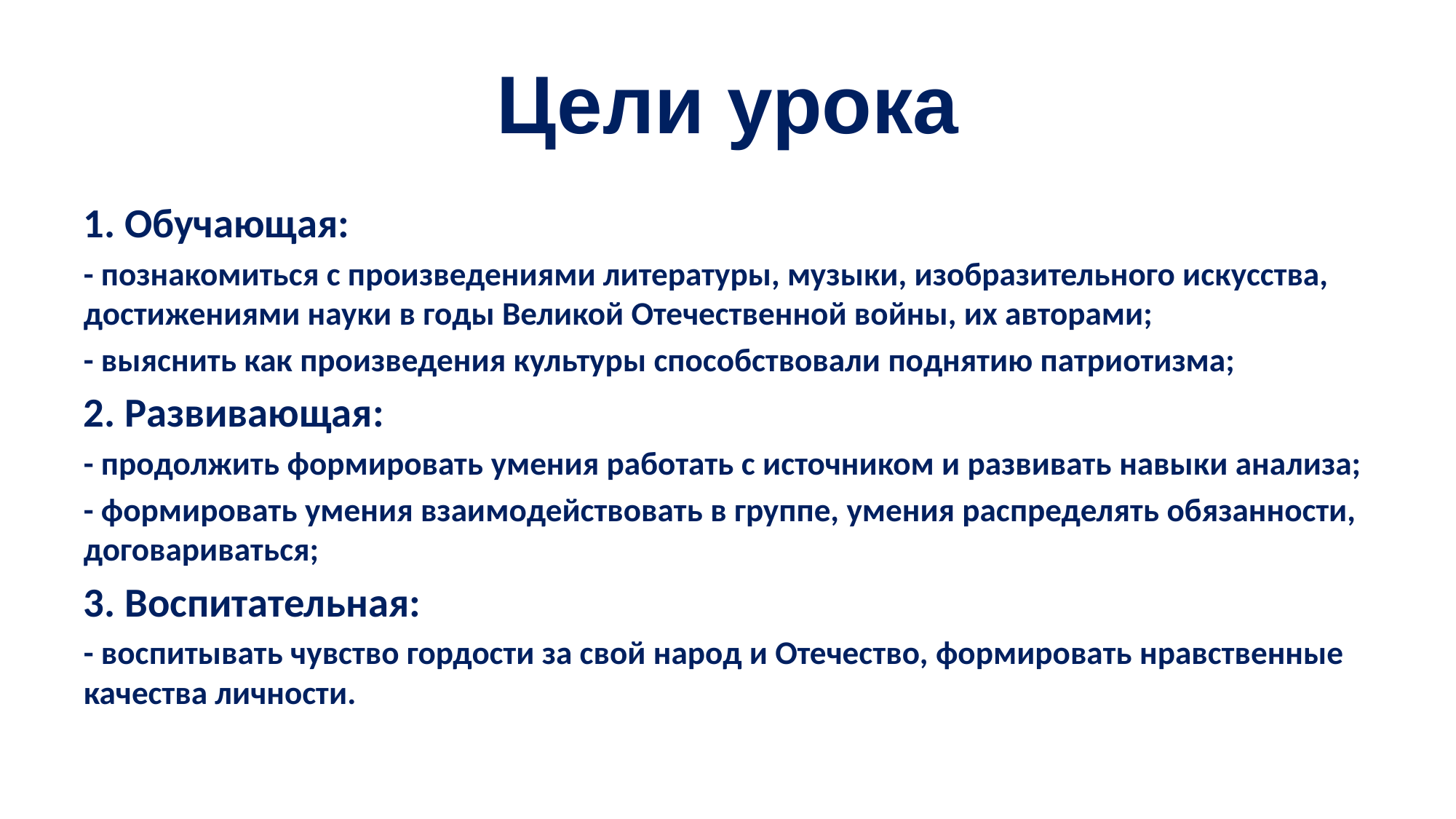

# Цели урока
1. Обучающая:
- познакомиться с произведениями литературы, музыки, изобразительного искусства, достижениями науки в годы Великой Отечественной войны, их авторами;
- выяснить как произведения культуры способствовали поднятию патриотизма;
2. Развивающая:
- продолжить формировать умения работать с источником и развивать навыки анализа;
- формировать умения взаимодействовать в группе, умения распределять обязанности, договариваться;
3. Воспитательная:
- воспитывать чувство гордости за свой народ и Отечество, формировать нравственные качества личности.